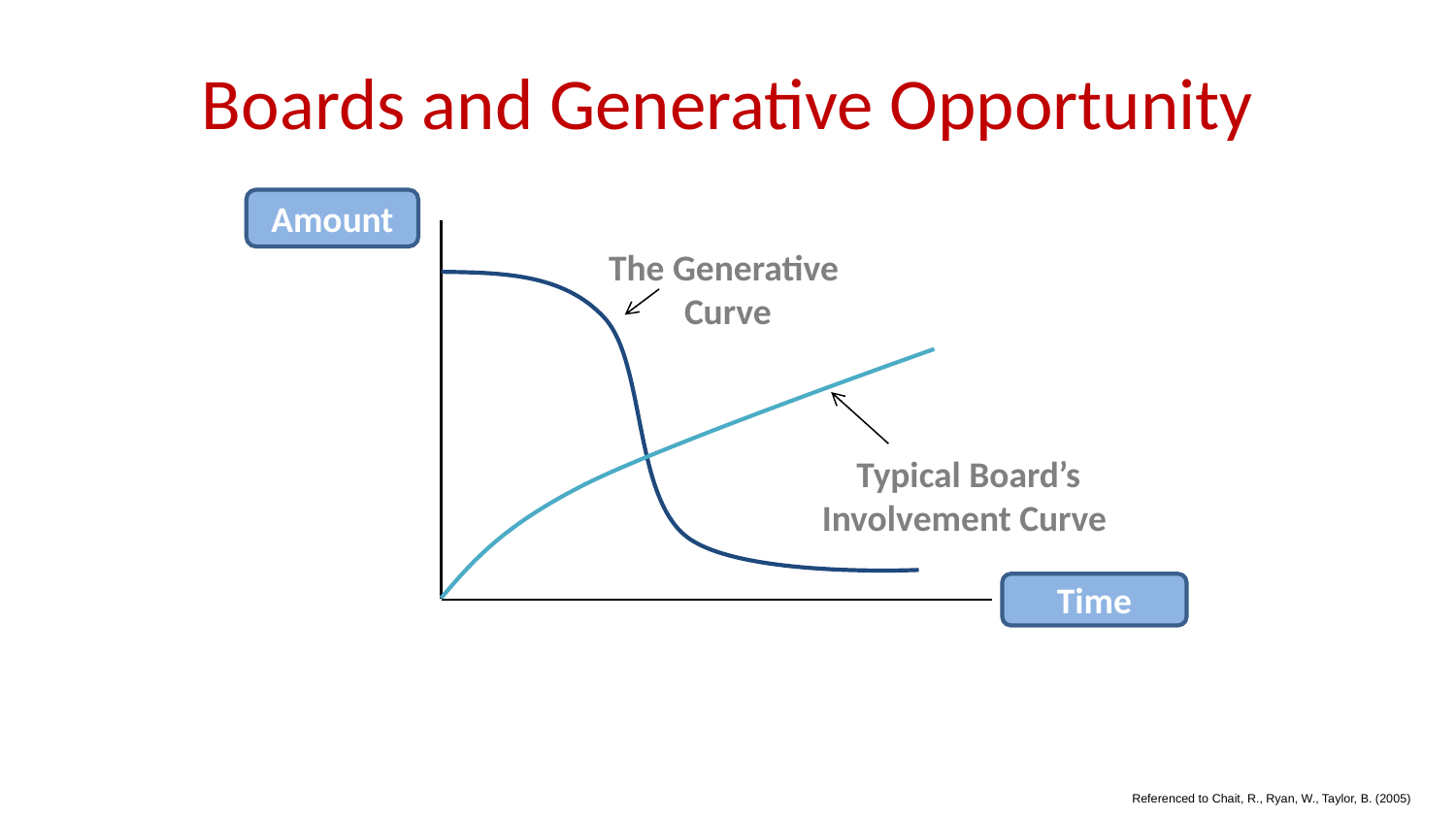

# Boards and Generative Opportunity
Amount
The Generative
Curve

Typical Board’s Involvement Curve
Time
Referenced to Chait, R., Ryan, W., Taylor, B. (2005)